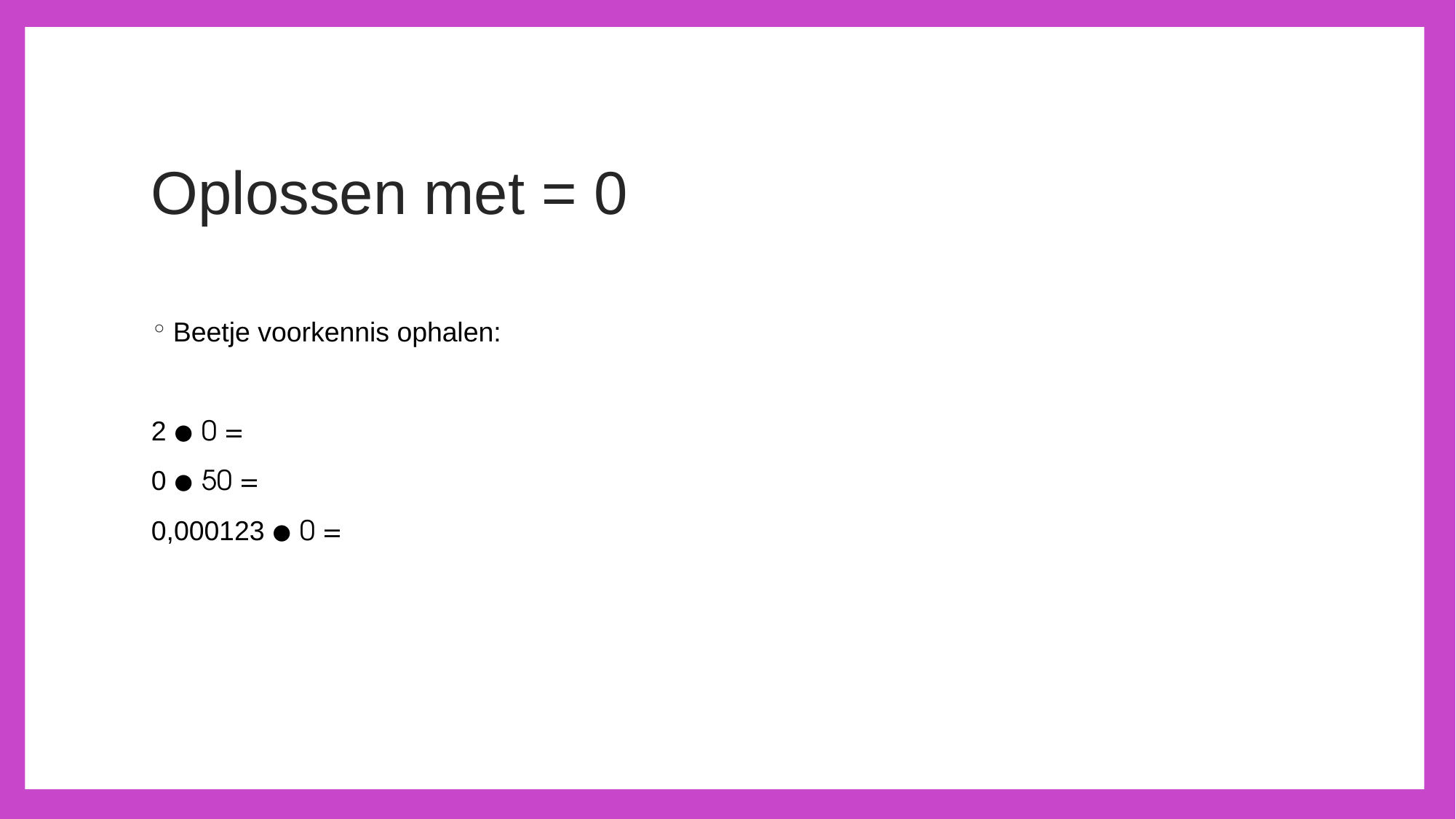

# Oplossen met = 0
Beetje voorkennis ophalen:

2 ● 0 =
0 ● 50 =
0,000123 ● 0 =